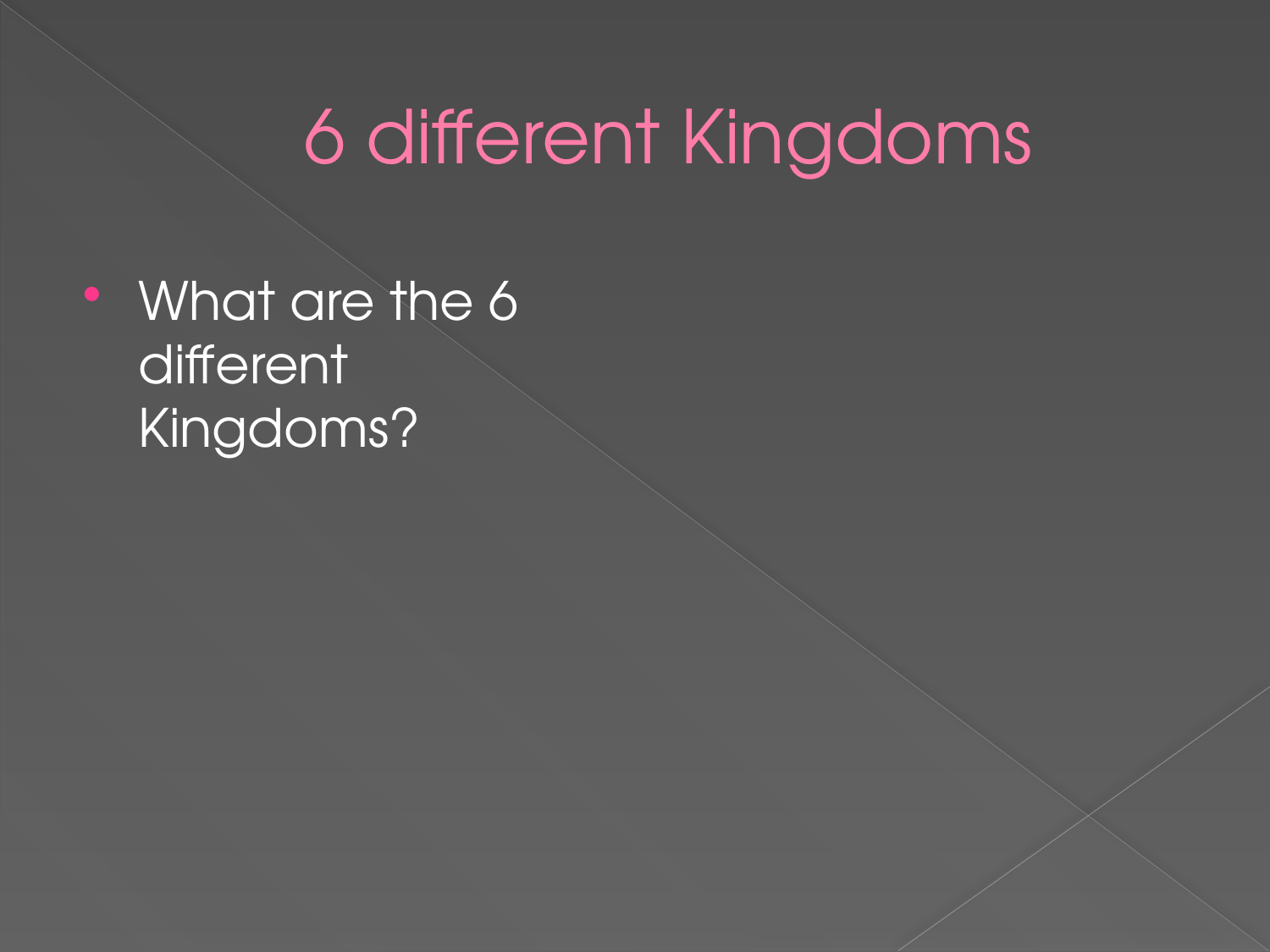

# 6 different Kingdoms
What are the 6 different Kingdoms?